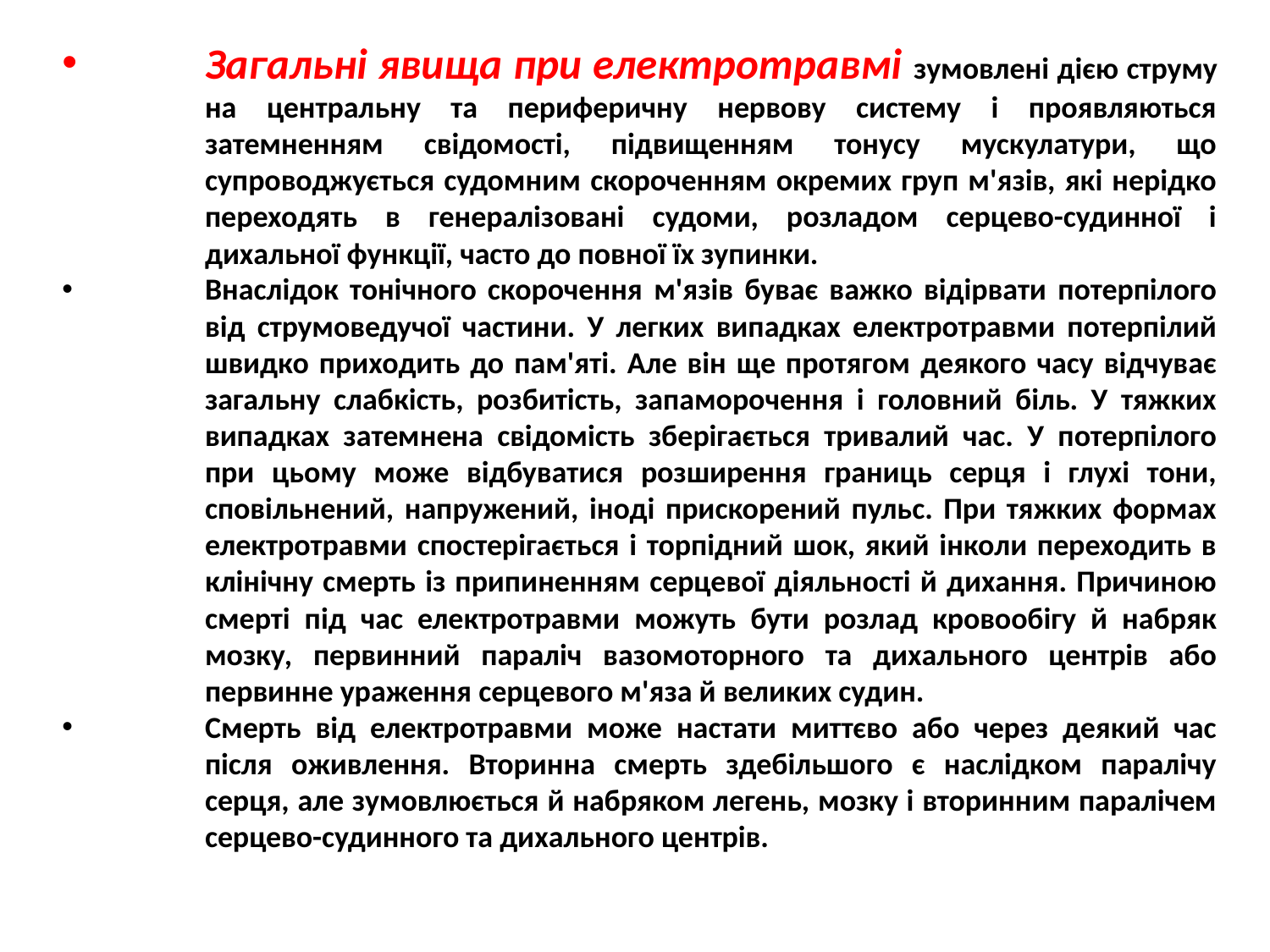

Загальні явища при електротравмі зумовлені дією струму на центральну та периферичну нервову систему і проявляються затемненням свідомості, підвищенням тонусу мускулатури, що супроводжується судомним скороченням окремих груп м'язів, які нерідко переходять в генералізовані судоми, розладом серцево-судинної і дихальної функції, часто до повної їх зупинки.
Внаслідок тонічного скорочення м'язів буває важко відірвати потерпілого від струмоведучої частини. У легких випадках електротравми потерпілий швидко приходить до пам'яті. Але він ще протягом деякого часу відчуває загальну слабкість, розбитість, запаморочення і головний біль. У тяжких випадках затемнена свідомість зберігається тривалий час. У потерпілого при цьому може відбуватися розширення границь серця і глухі тони, сповільнений, напружений, іноді прискорений пульс. При тяжких формах електротравми спостерігається і торпідний шок, який інколи переходить в клінічну смерть із припиненням серцевої діяльності й дихання. Причиною смерті під час електротравми можуть бути розлад кровообігу й набряк мозку, первинний параліч вазомоторного та дихального центрів або первинне ураження серцевого м'яза й великих судин.
Смерть від електротравми може настати миттєво або через деякий час після оживлення. Вторинна смерть здебільшого є наслідком паралічу серця, але зумовлюється й набряком легень, мозку і вторинним паралічем серцево-судинного та дихального центрів.